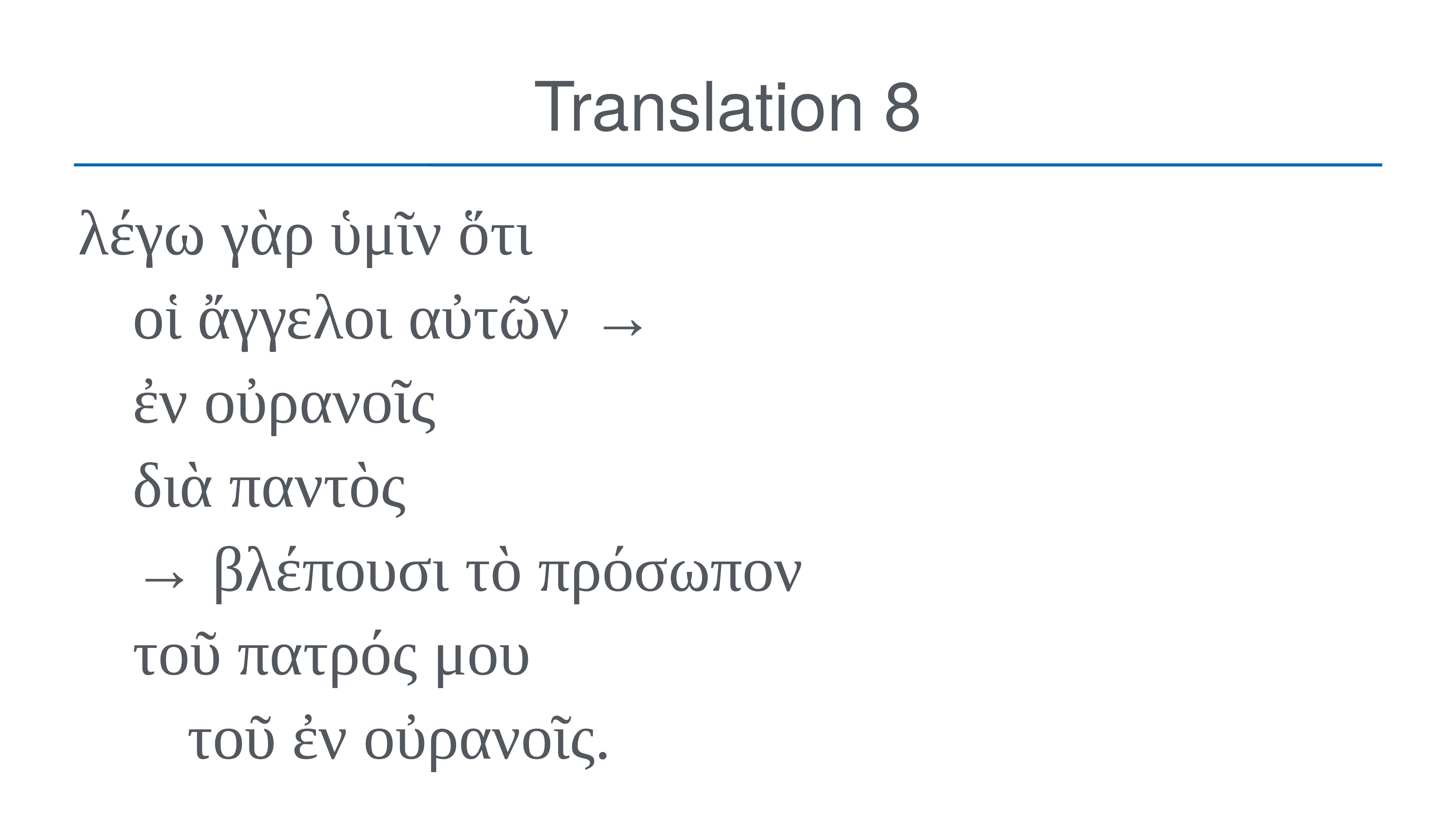

# Translation 8
λέγω γὰρ ὑμῖν ὅτι
	οἱ ἄγγελοι αὐτῶν  →
	ἐν οὐρανοῖς
	διὰ παντὸς
	→ βλέπουσι τὸ πρόσωπον
	τοῦ πατρός μου
		τοῦ ἐν οὐρανοῖς.